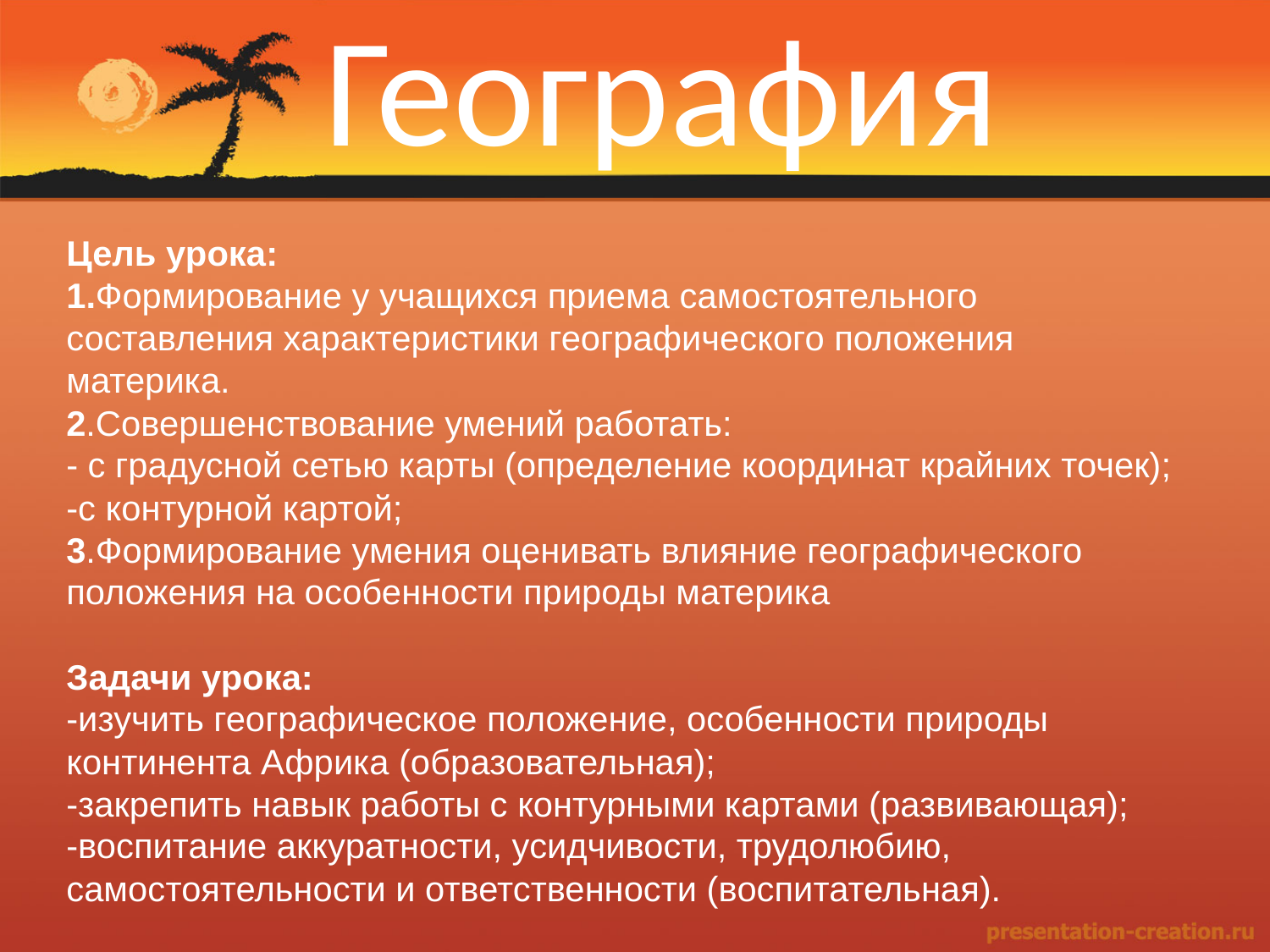

География
Цель урока:
1.Формирование у учащихся приема самостоятельного составления характеристики географического положения материка.
2.Совершенствование умений работать:
- с градусной сетью карты (определение координат крайних точек);
-с контурной картой;
3.Формирование умения оценивать влияние географического положения на особенности природы материка

Задачи урока:
-изучить географическое положение, особенности природы континента Африка (образовательная);
-закрепить навык работы с контурными картами (развивающая);
-воспитание аккуратности, усидчивости, трудолюбию, самостоятельности и ответственности (воспитательная).